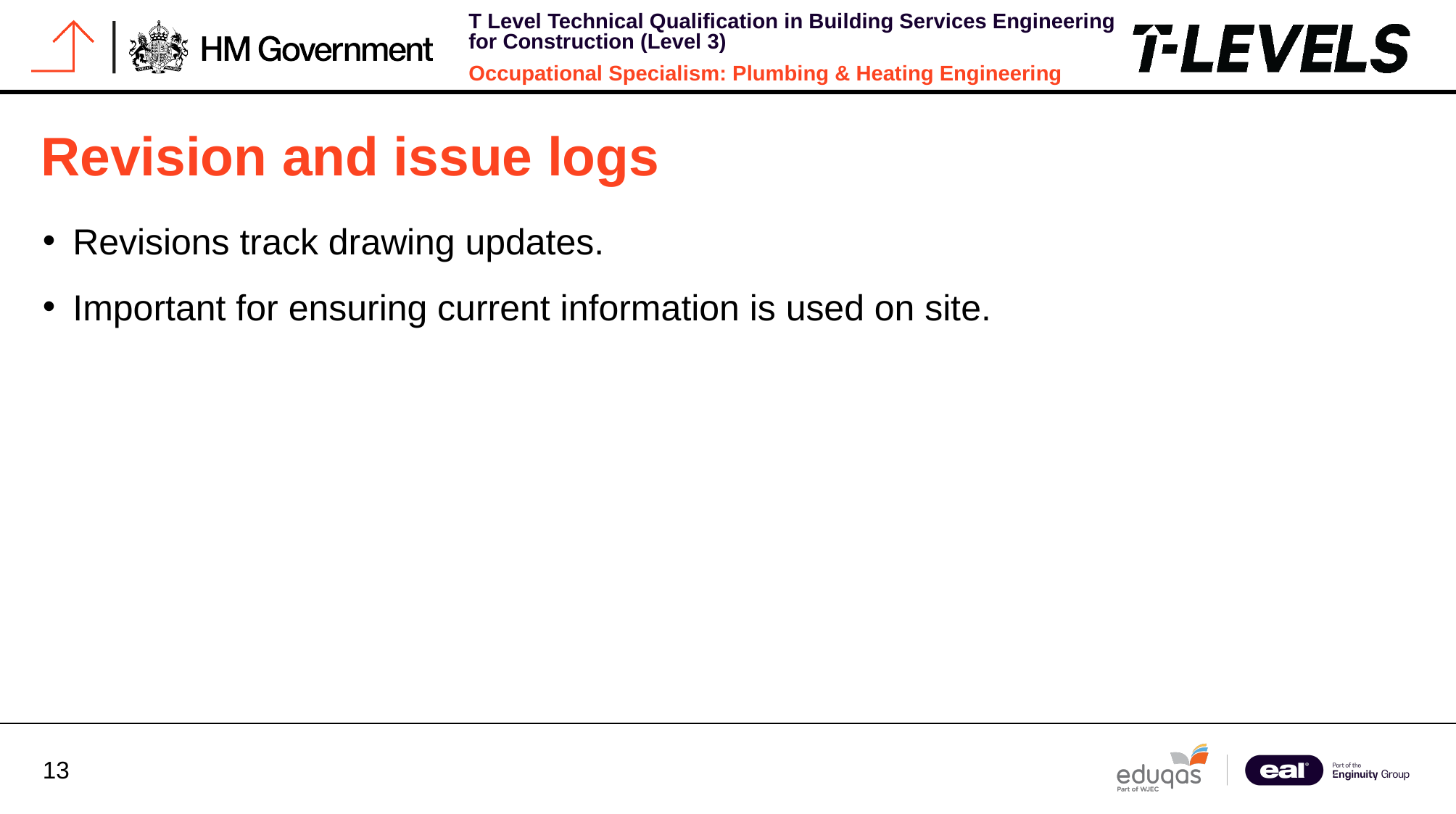

# Revision and issue logs
Revisions track drawing updates.
Important for ensuring current information is used on site.